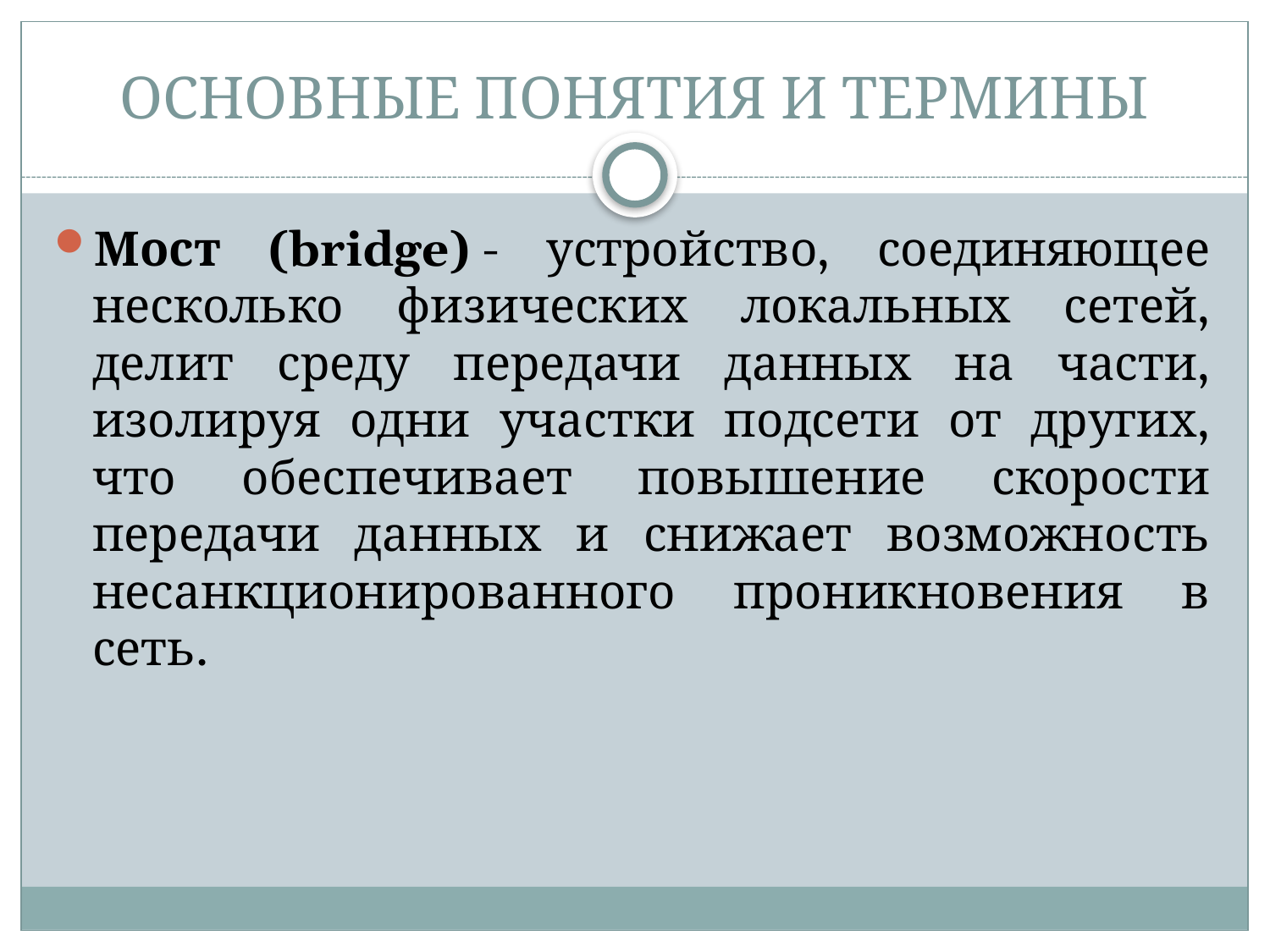

# ОСНОВНЫЕ ПОНЯТИЯ И ТЕРМИНЫ
Мост (bridge) - устройство, соединяющее несколько физических локальных сетей, делит среду передачи данных на части, изолируя одни участки подсети от других, что обеспечивает повышение скорости передачи данных и снижает возможность несанкционированного проникновения в сеть.